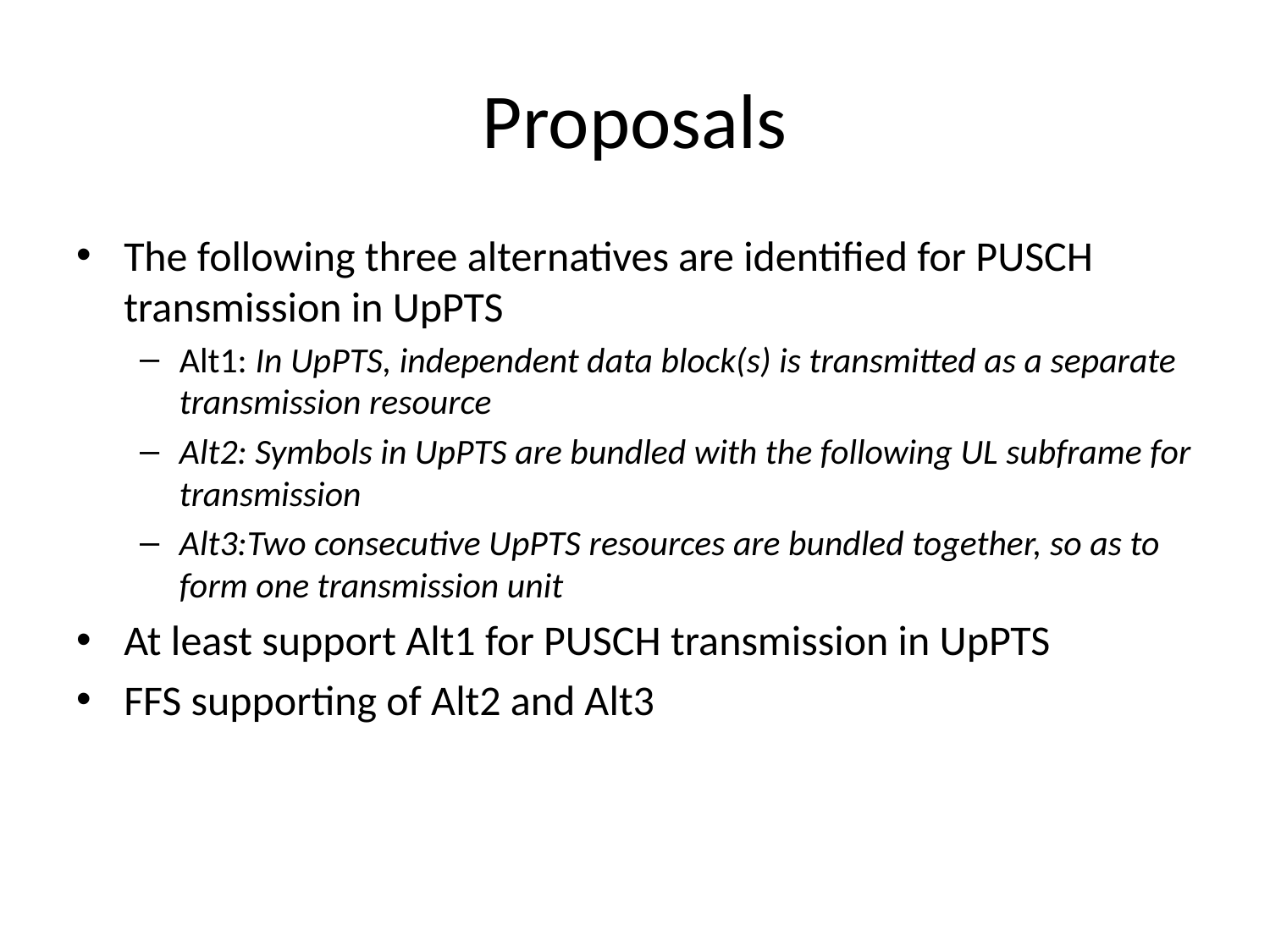

# Proposals
The following three alternatives are identified for PUSCH transmission in UpPTS
Alt1: In UpPTS, independent data block(s) is transmitted as a separate transmission resource
Alt2: Symbols in UpPTS are bundled with the following UL subframe for transmission
Alt3:Two consecutive UpPTS resources are bundled together, so as to form one transmission unit
At least support Alt1 for PUSCH transmission in UpPTS
FFS supporting of Alt2 and Alt3